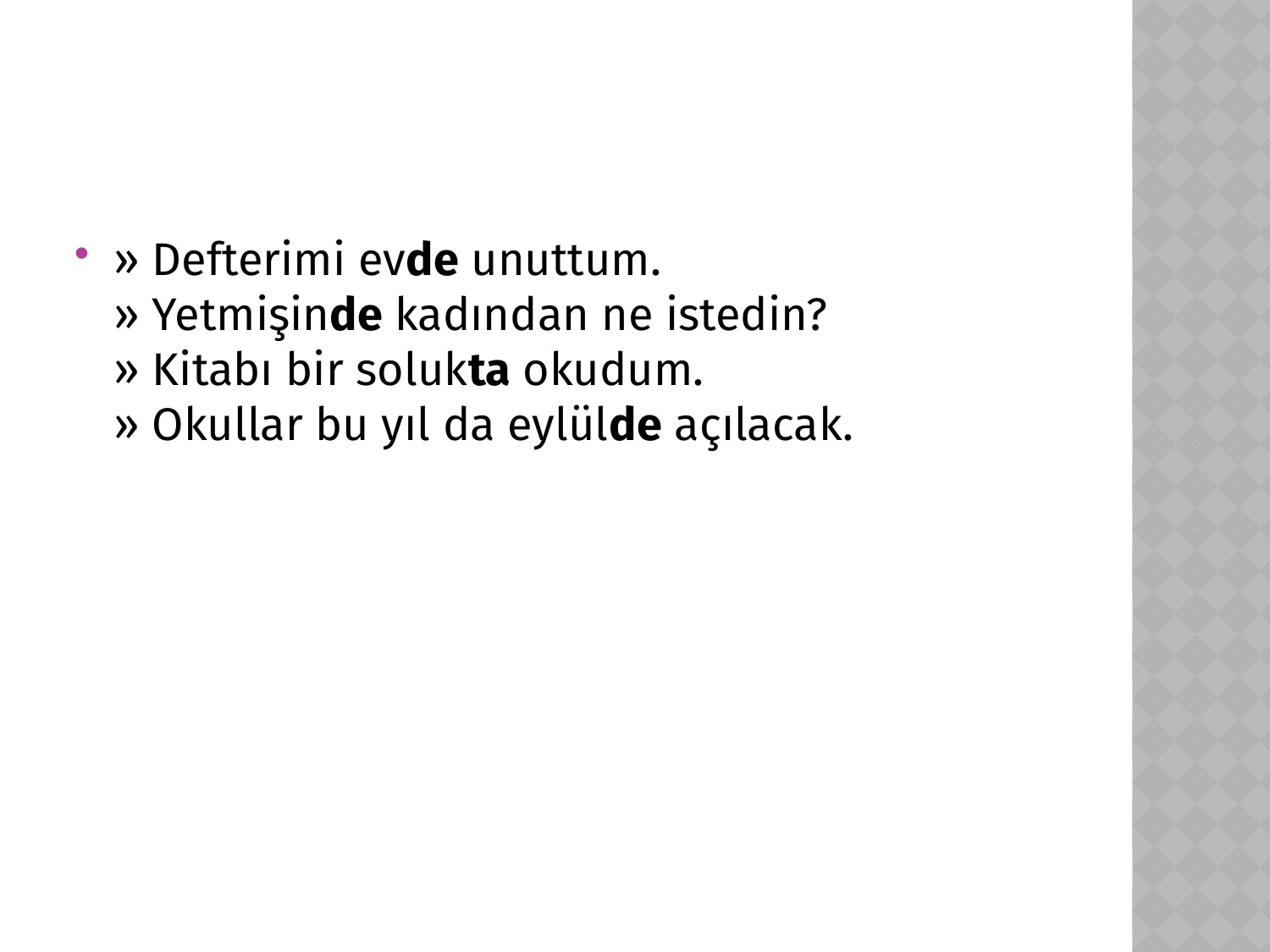

#
» Defterimi evde unuttum.
» Yetmişinde kadından ne istedin?
» Kitabı bir solukta okudum.
» Okullar bu yıl da eylülde açılacak.